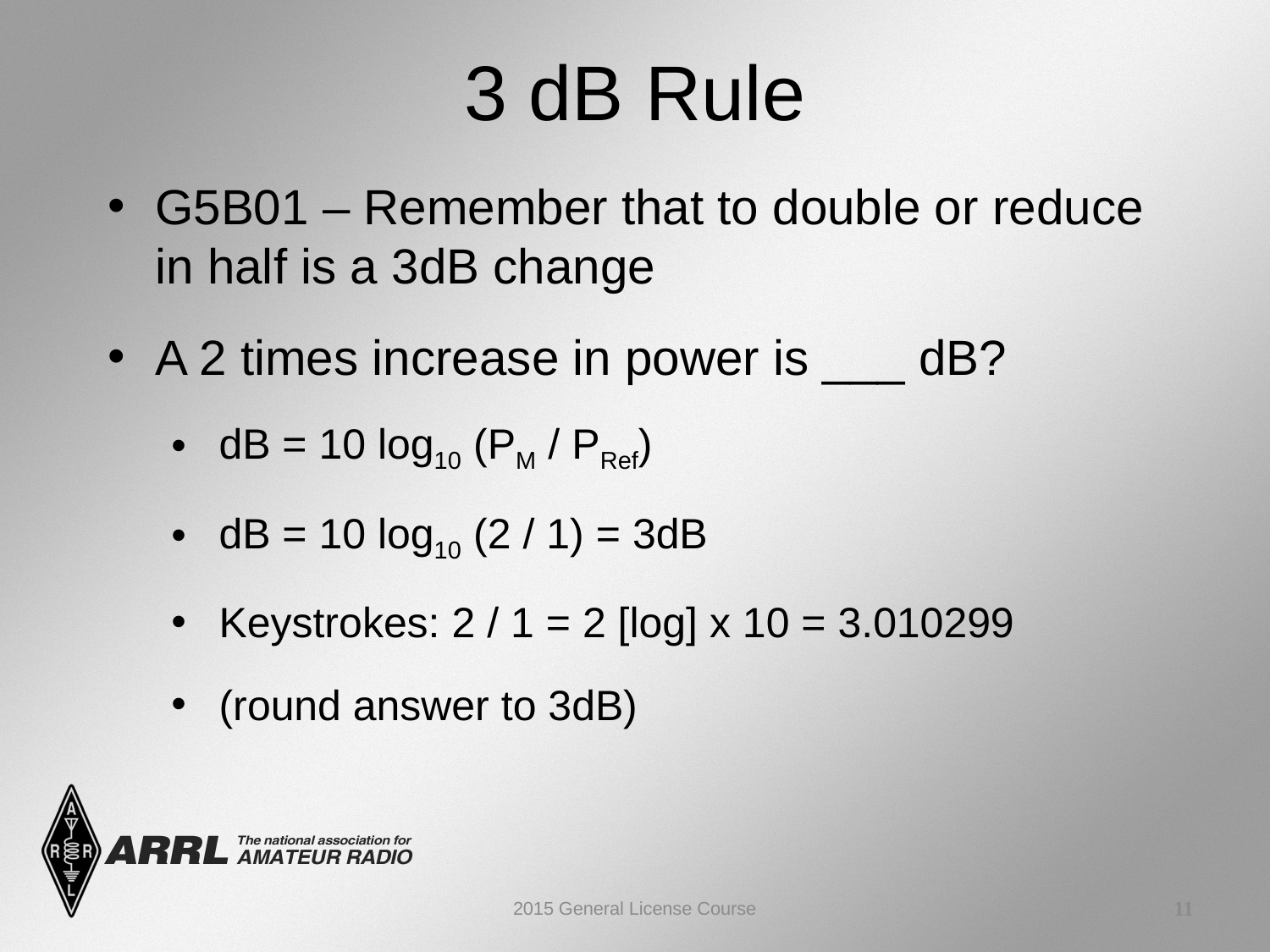

3 dB Rule
G5B01 – Remember that to double or reduce in half is a 3dB change
A 2 times increase in power is ___ dB?
dB = 10 log10 (PM / PRef)
dB = 10 log10 (2 / 1) = 3dB
Keystrokes: 2 / 1 = 2 [log] x 10 = 3.010299
(round answer to 3dB)

2015 General License Course
11